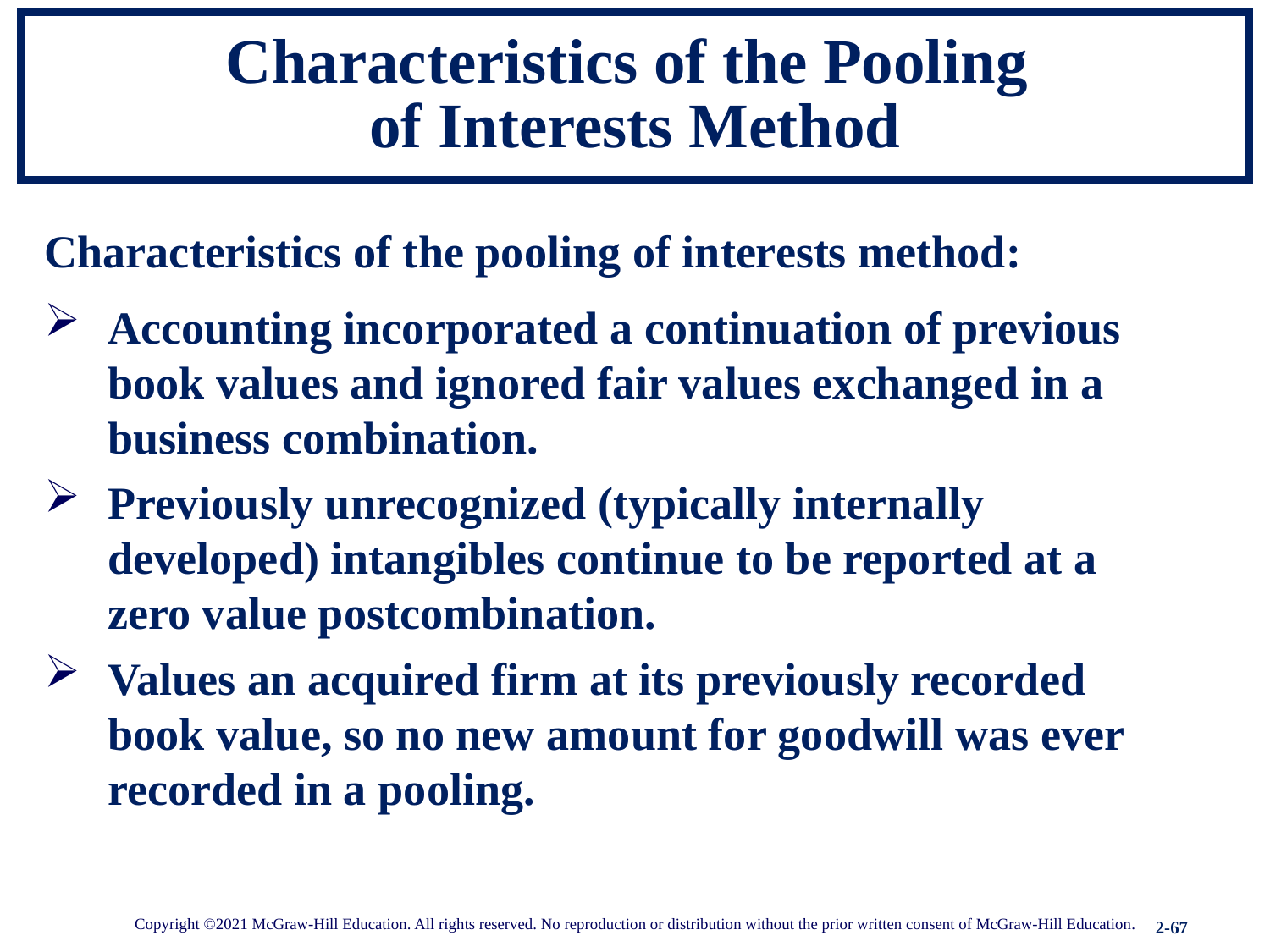

# Characteristics of the Pooling of Interests Method
Characteristics of the pooling of interests method:
Accounting incorporated a continuation of previous book values and ignored fair values exchanged in a business combination.
Previously unrecognized (typically internally developed) intangibles continue to be reported at a zero value postcombination.
Values an acquired firm at its previously recorded book value, so no new amount for goodwill was ever recorded in a pooling.
Copyright ©2021 McGraw-Hill Education. All rights reserved. No reproduction or distribution without the prior written consent of McGraw-Hill Education.
2-67